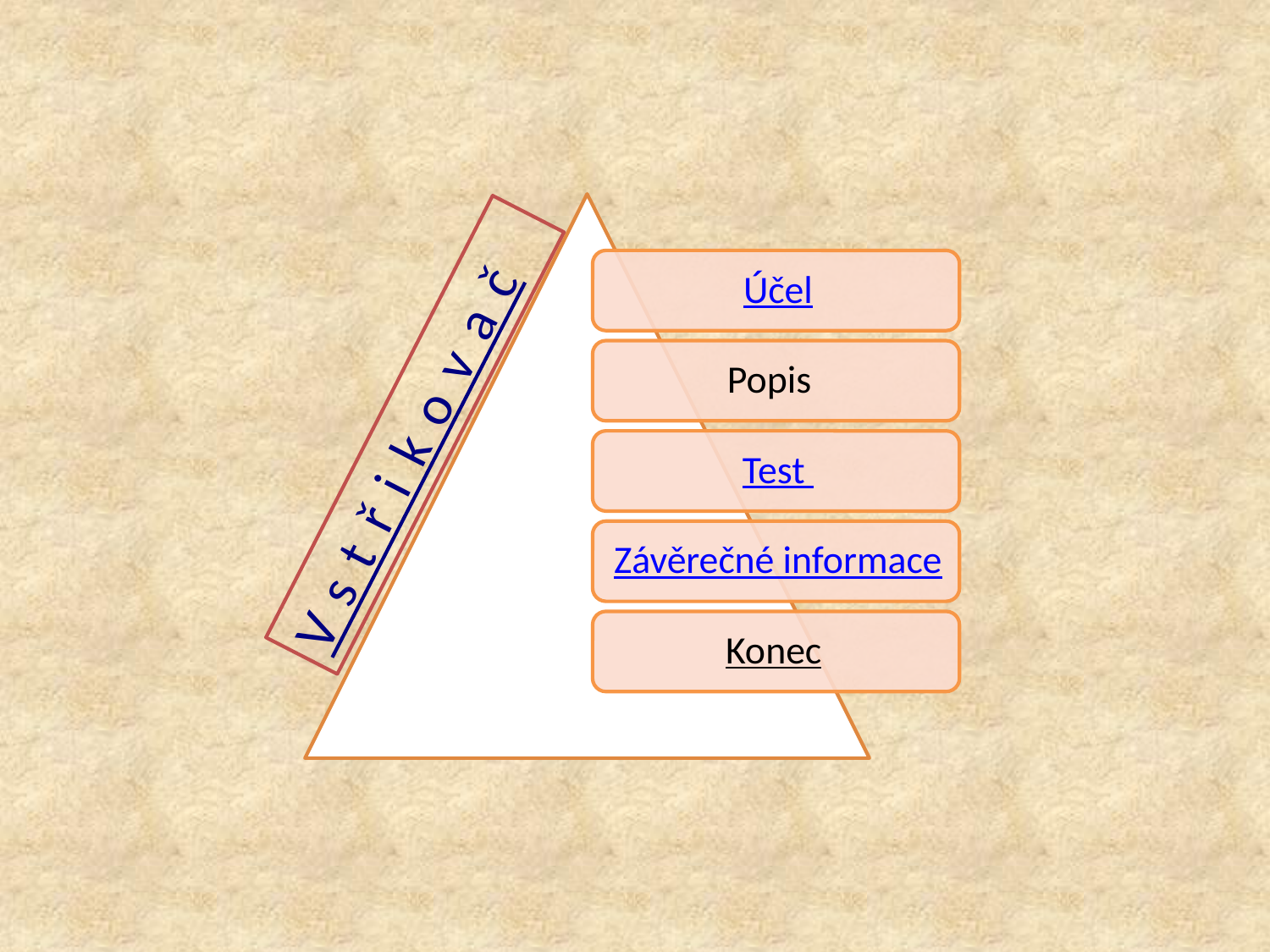

Účel
Popis
Test
Závěrečné informace
Konec
Vstřikovač